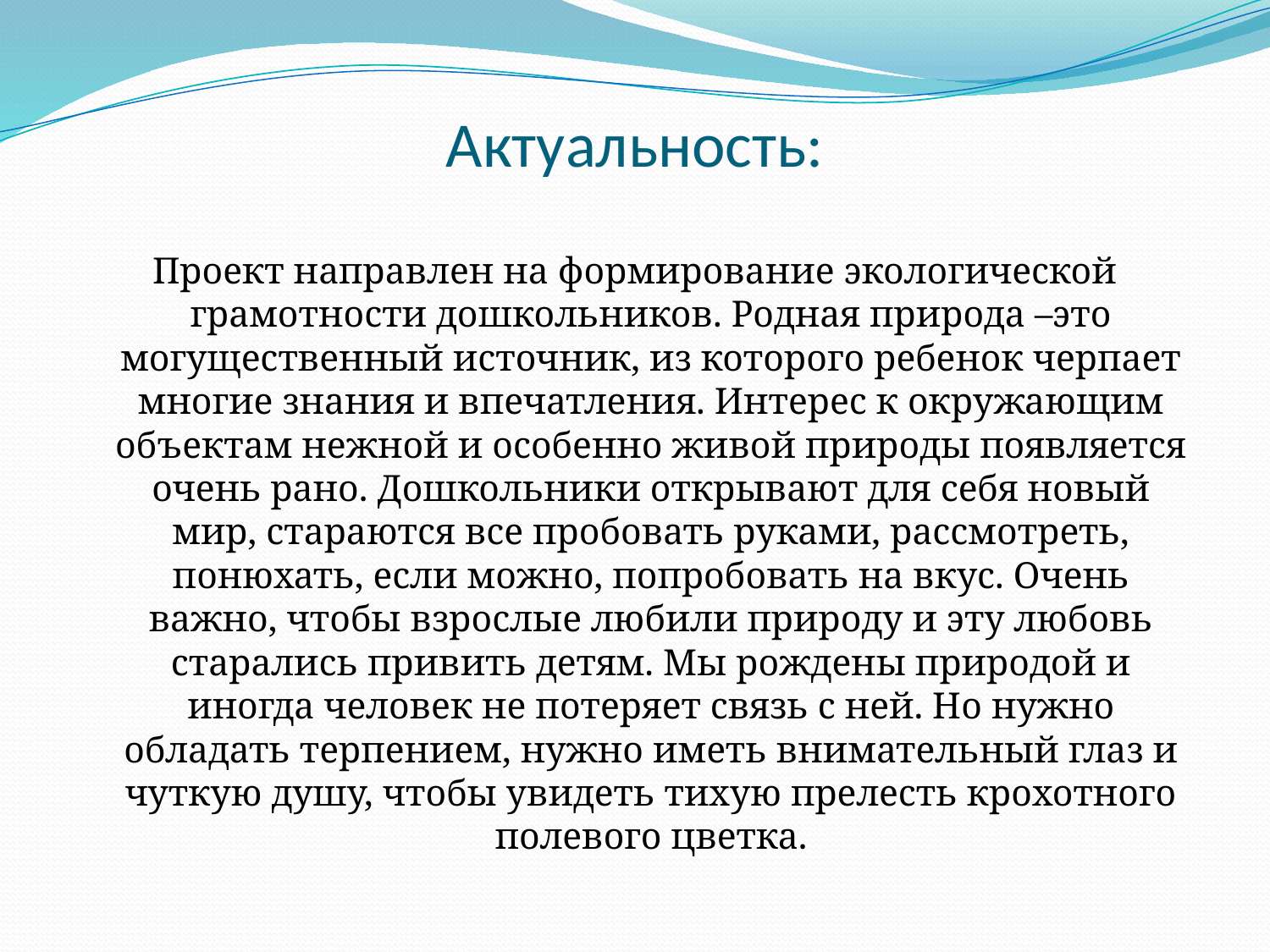

# Актуальность:

Проект направлен на формирование экологической грамотности дошкольников. Родная природа –это могущественный источник, из которого ребенок черпает многие знания и впечатления. Интерес к окружающим объектам нежной и особенно живой природы появляется очень рано. Дошкольники открывают для себя новый мир, стараются все пробовать руками, рассмотреть, понюхать, если можно, попробовать на вкус. Очень важно, чтобы взрослые любили природу и эту любовь старались привить детям. Мы рождены природой и иногда человек не потеряет связь с ней. Но нужно обладать терпением, нужно иметь внимательный глаз и чуткую душу, чтобы увидеть тихую прелесть крохотного полевого цветка.